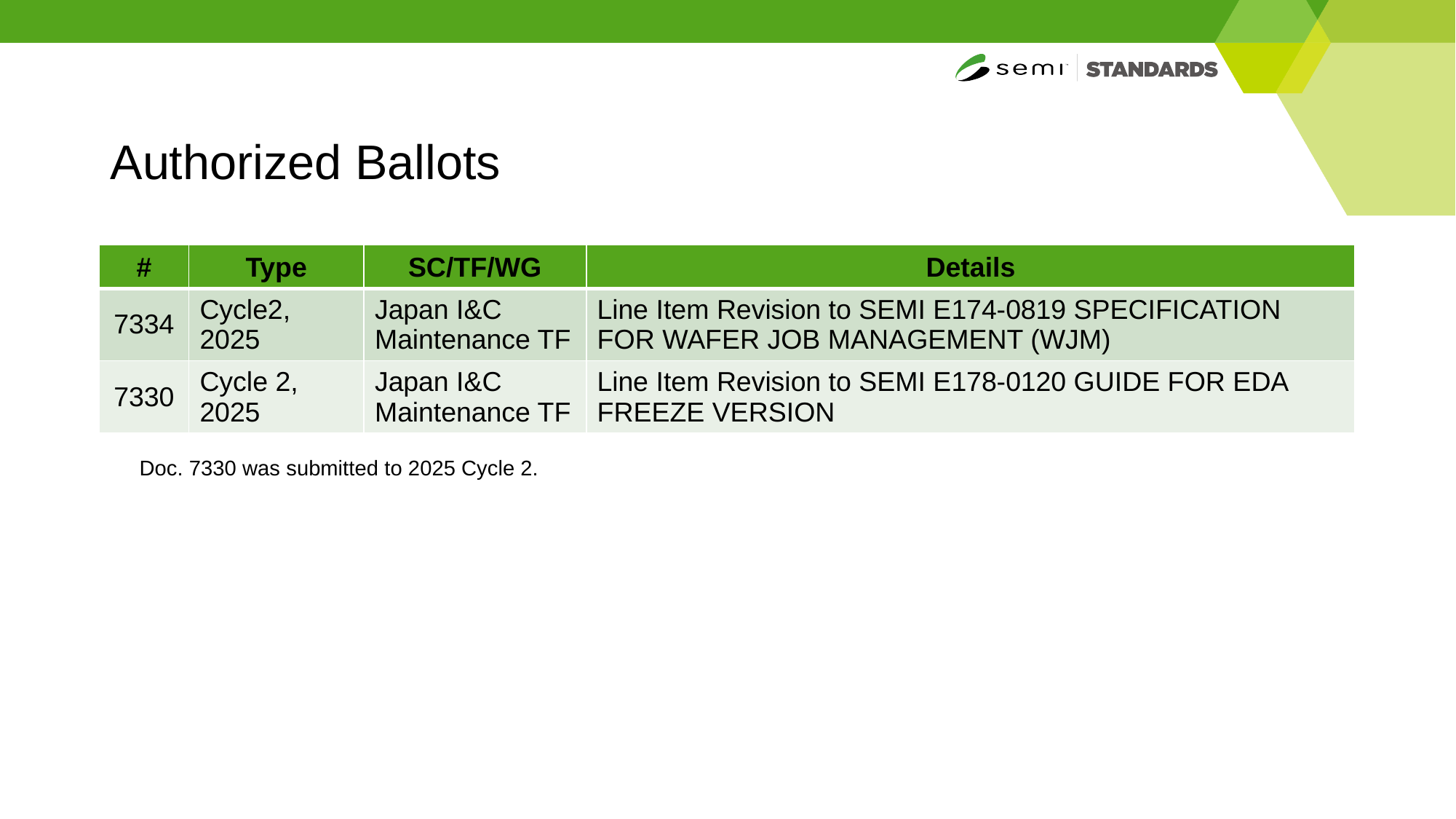

# Authorized Ballots
| # | Type | SC/TF/WG | Details |
| --- | --- | --- | --- |
| 7334 | Cycle2, 2025 | Japan I&C Maintenance TF | Line Item Revision to SEMI E174-0819 SPECIFICATION FOR WAFER JOB MANAGEMENT (WJM) |
| 7330 | Cycle 2, 2025 | Japan I&C Maintenance TF | Line Item Revision to SEMI E178-0120 GUIDE FOR EDA FREEZE VERSION |
Doc. 7330 was submitted to 2025 Cycle 2.